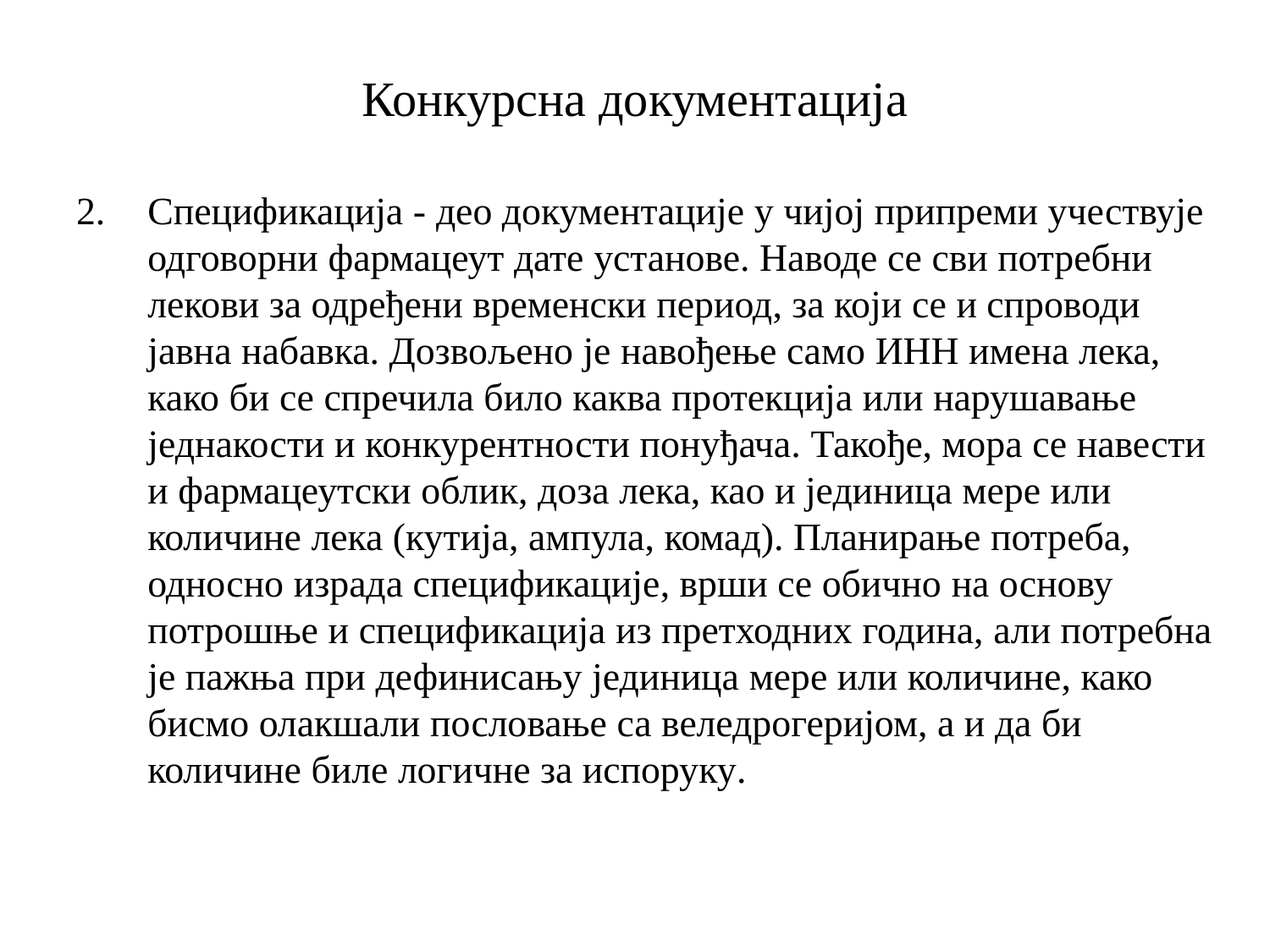

# Конкурсна документација
Спецификација - део документације у чијој припреми учествује одговорни фармацеут дате установе. Наводе се сви потребни лекови за одређени временски период, за који се и спроводи јавна набавка. Дозвољено је навођење само ИНН имена лека, како би се спречила било каква протекција или нарушавање једнакости и конкурентности понуђача. Такође, мора се навести и фармацеутски облик, доза лека, као и јединица мере или количине лека (кутија, ампула, комад). Планирање потреба, односно израда спецификације, врши се обично на основу потрошње и спецификација из претходних година, али потребна је пажња при дефинисању јединица мере или количине, како бисмо олакшали пословање са веледрогеријом, а и да би количине биле логичне за испоруку.